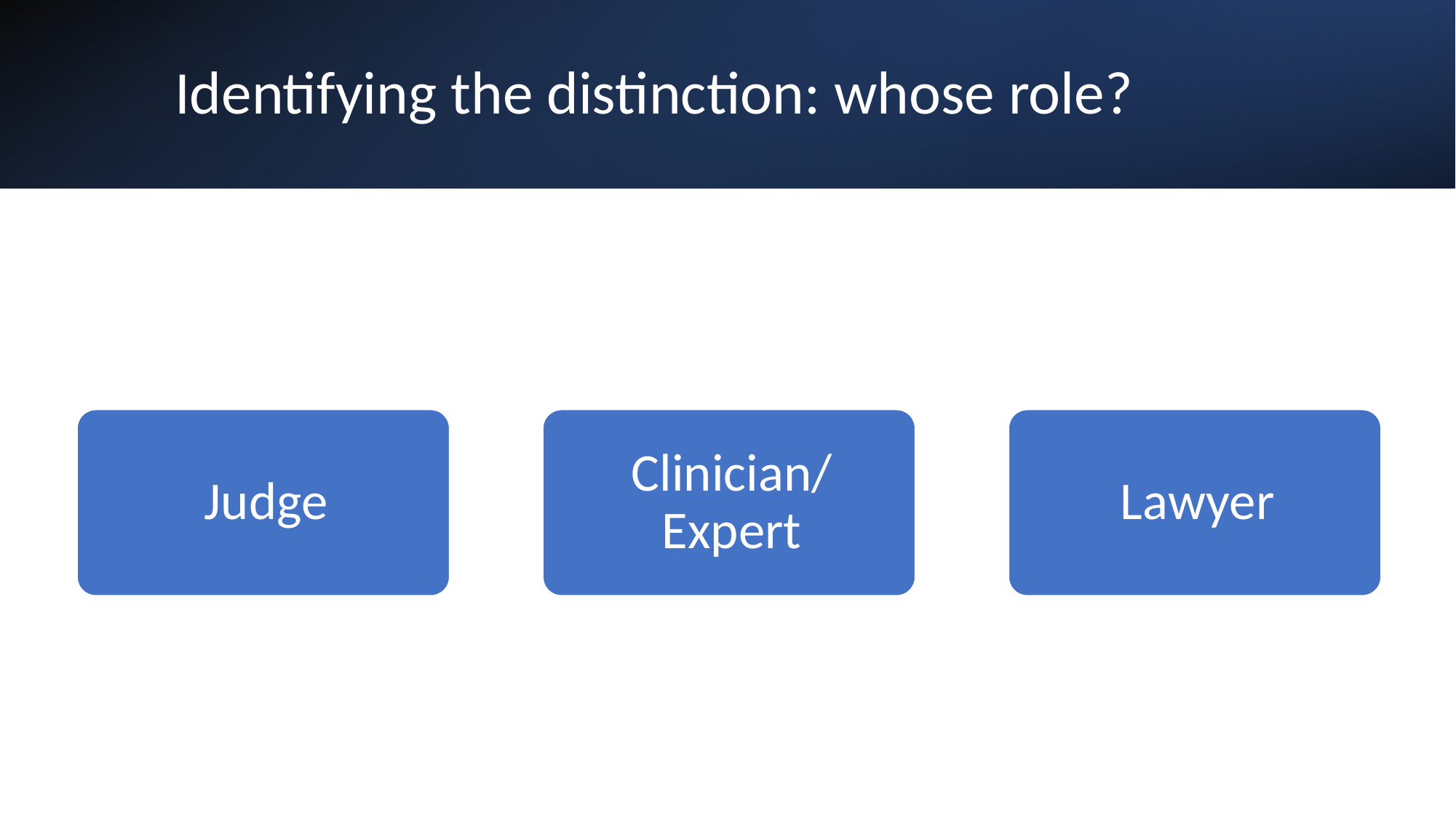

# Identifying the distinction: whose role?
Judge
Clinician/Expert
Lawyer